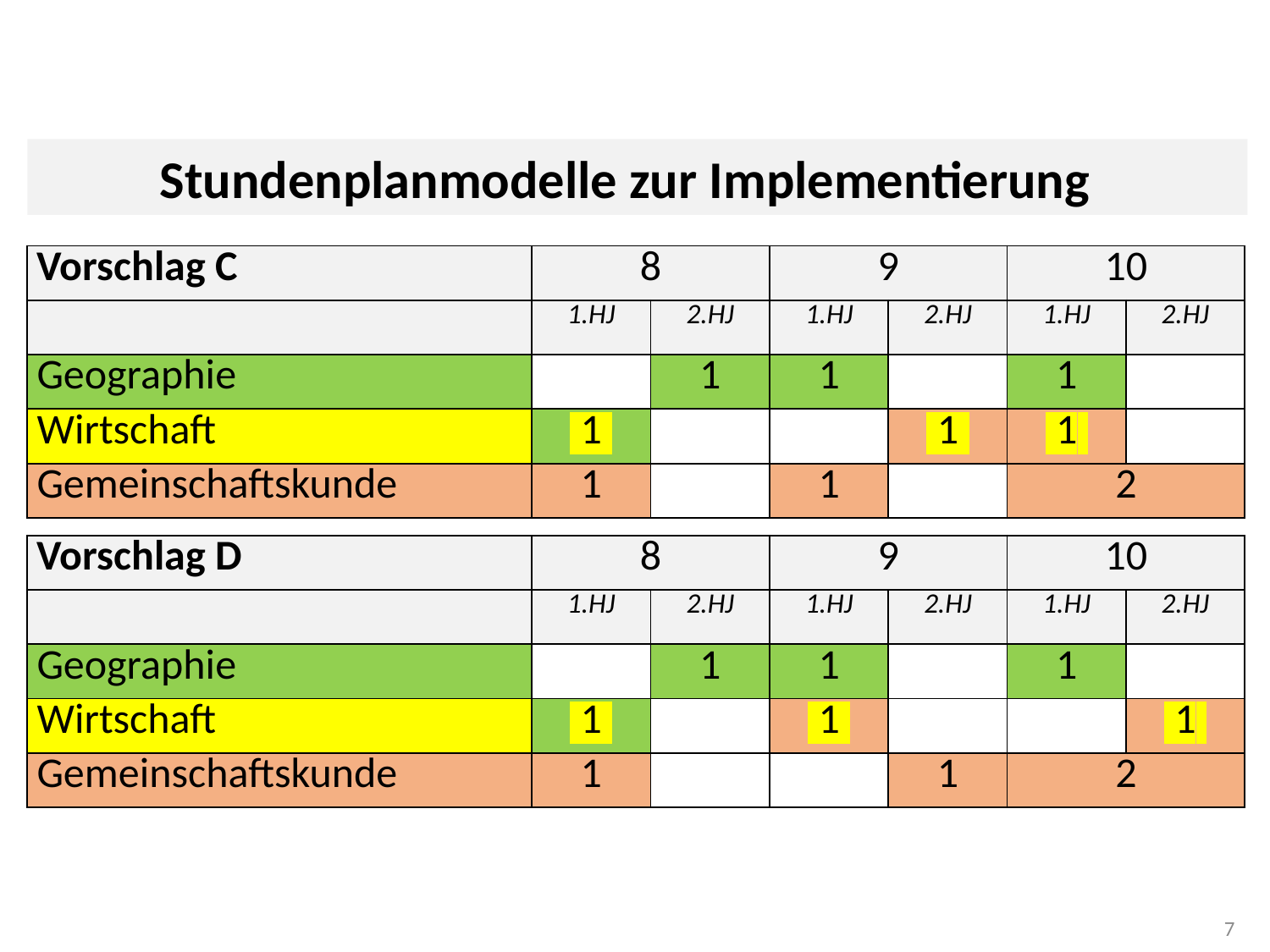

Individuelle Förderung am Gymnasium
Stundenplanmodelle zur Implementierung
| Vorschlag C | 8 |  | 9 |  | 10 |  |
| --- | --- | --- | --- | --- | --- | --- |
|  | 1.HJ | 2.HJ | 1.HJ | 2.HJ | 1.HJ | 2.HJ |
| Geographie |  | 1 | 1 |  | 1 |  |
| Wirtschaft | .1. |  |  | .1. | .1. |  |
| Gemeinschaftskunde | 1 |  | 1 |  | 2 |  |
| Vorschlag D | 8 |  | 9 |  | 10 |  |
| --- | --- | --- | --- | --- | --- | --- |
|  | 1.HJ | 2.HJ | 1.HJ | 2.HJ | 1.HJ | 2.HJ |
| Geographie |  | 1 | 1 |  | 1 |  |
| Wirtschaft | .1. |  | .1. |  |  | .1. |
| Gemeinschaftskunde | 1 |  |  | 1 | 2 |  |
7